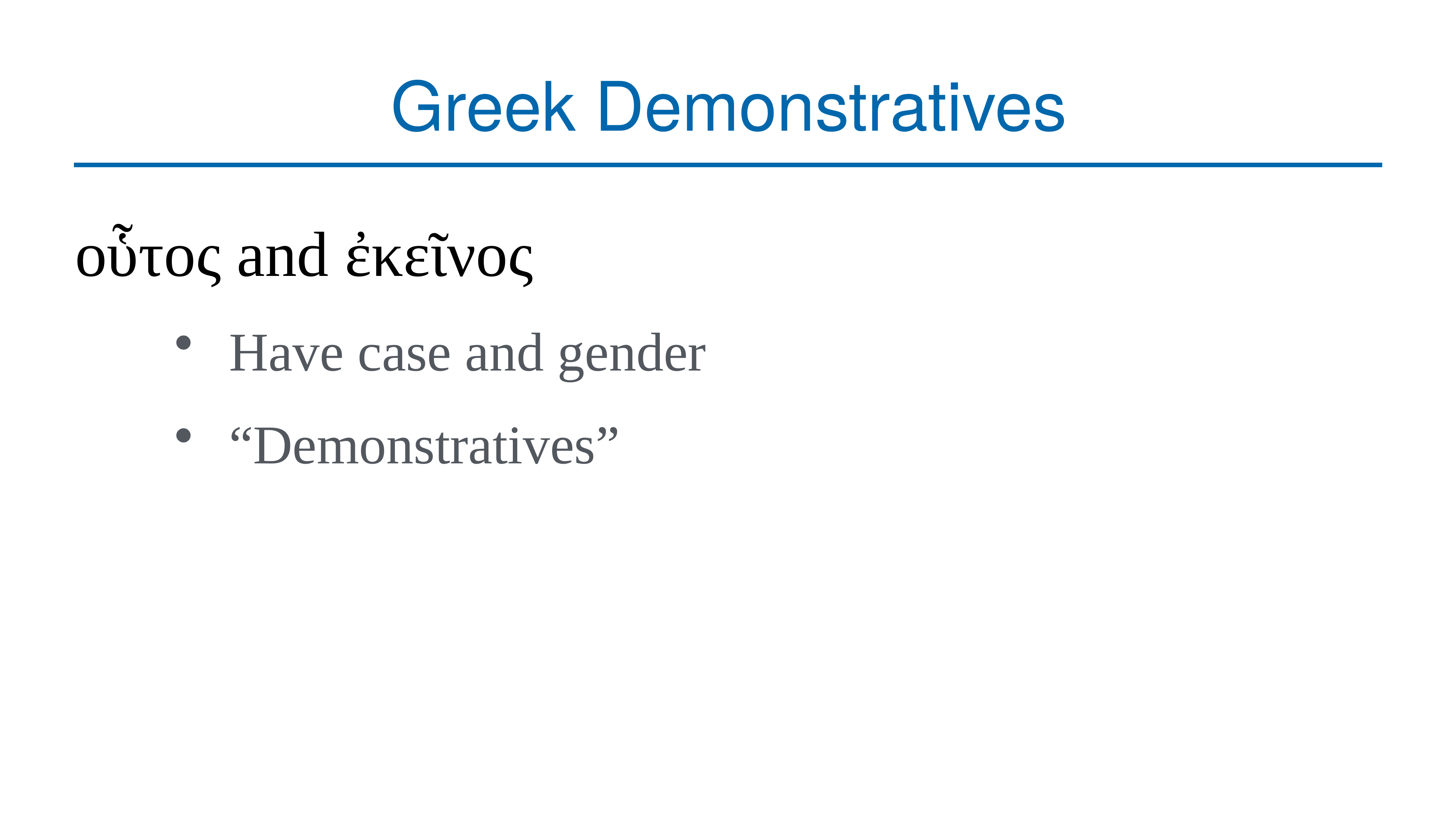

# Greek Demonstratives
οὗτος and ἐκεῖνος
Have case and gender
“Demonstratives”